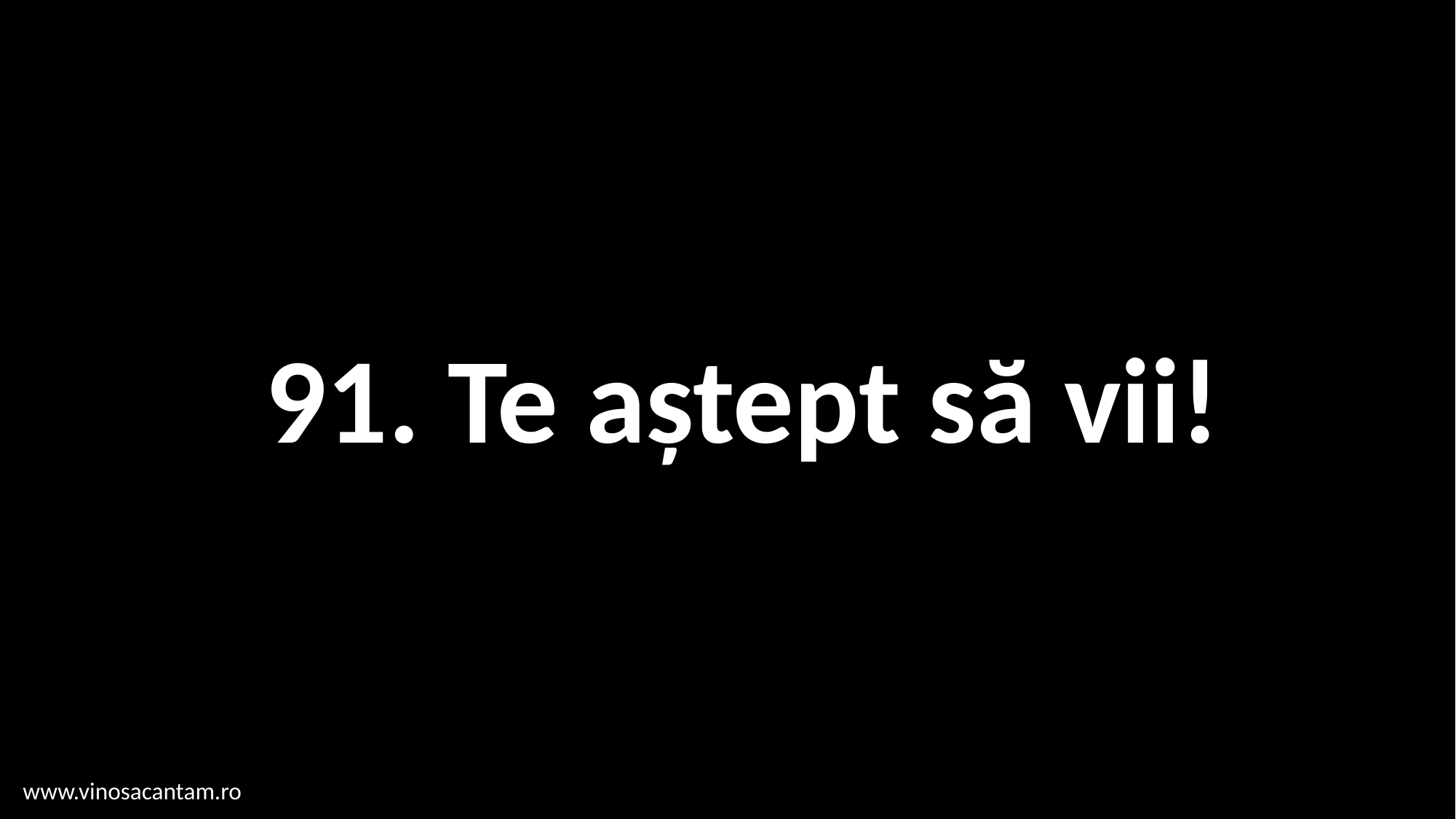

# 91. Te aștept să vii!

www.vinosacantam.ro